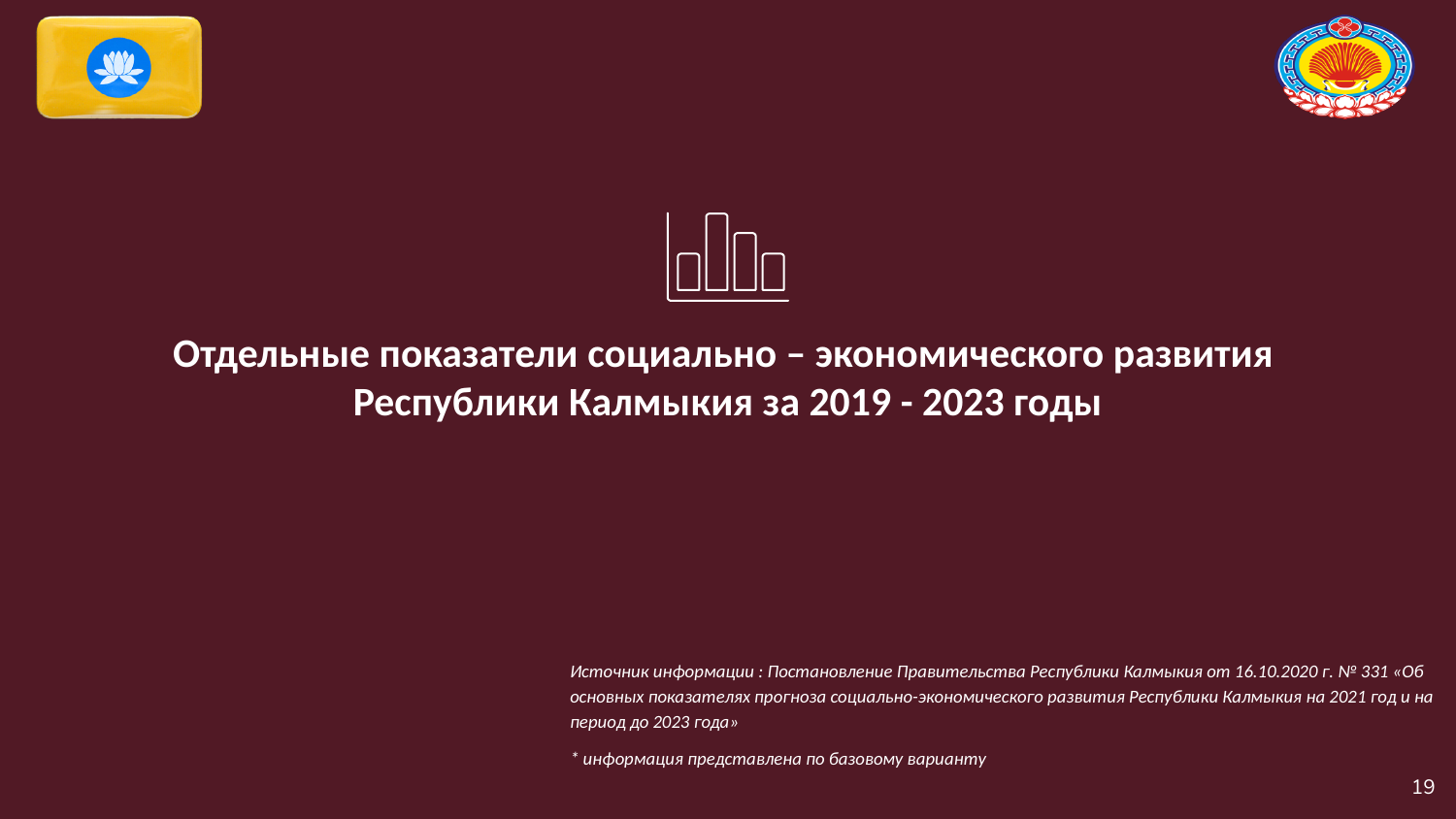

Отдельные показатели социально – экономического развития  Республики Калмыкия за 2019 - 2023 годы
Источник информации : Постановление Правительства Республики Калмыкия от 16.10.2020 г. № 331 «Об основных показателях прогноза социально-экономического развития Республики Калмыкия на 2021 год и на период до 2023 года»
* информация представлена по базовому варианту
19